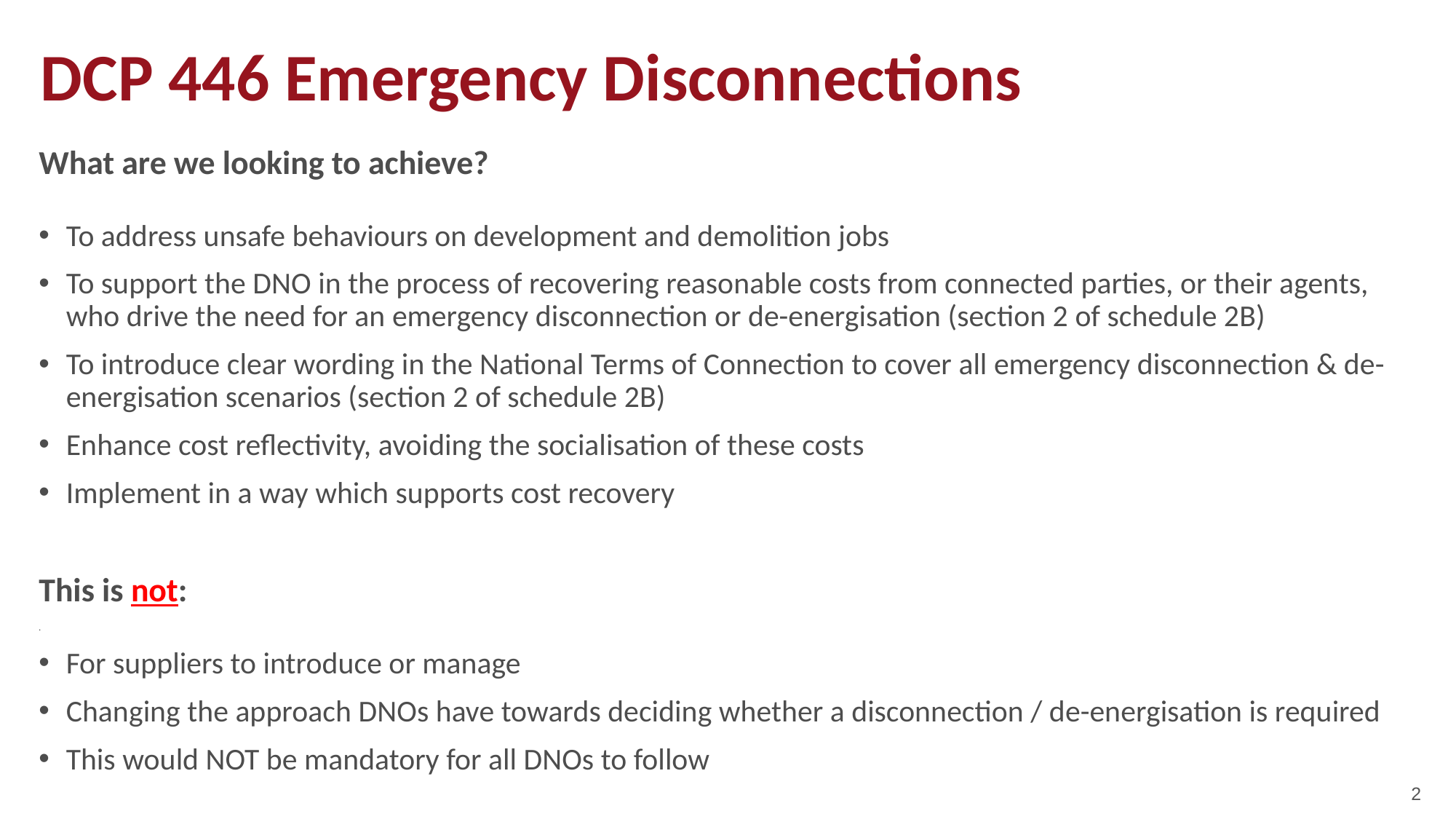

# DCP 446 Emergency Disconnections
What are we looking to achieve?

To address unsafe behaviours on development and demolition jobs
To support the DNO in the process of recovering reasonable costs from connected parties, or their agents, who drive the need for an emergency disconnection or de-energisation (section 2 of schedule 2B)
To introduce clear wording in the National Terms of Connection to cover all emergency disconnection & de-energisation scenarios (section 2 of schedule 2B)
Enhance cost reflectivity, avoiding the socialisation of these costs
Implement in a way which supports cost recovery

This is not:
.
For suppliers to introduce or manage
Changing the approach DNOs have towards deciding whether a disconnection / de-energisation is required
This would NOT be mandatory for all DNOs to follow

2